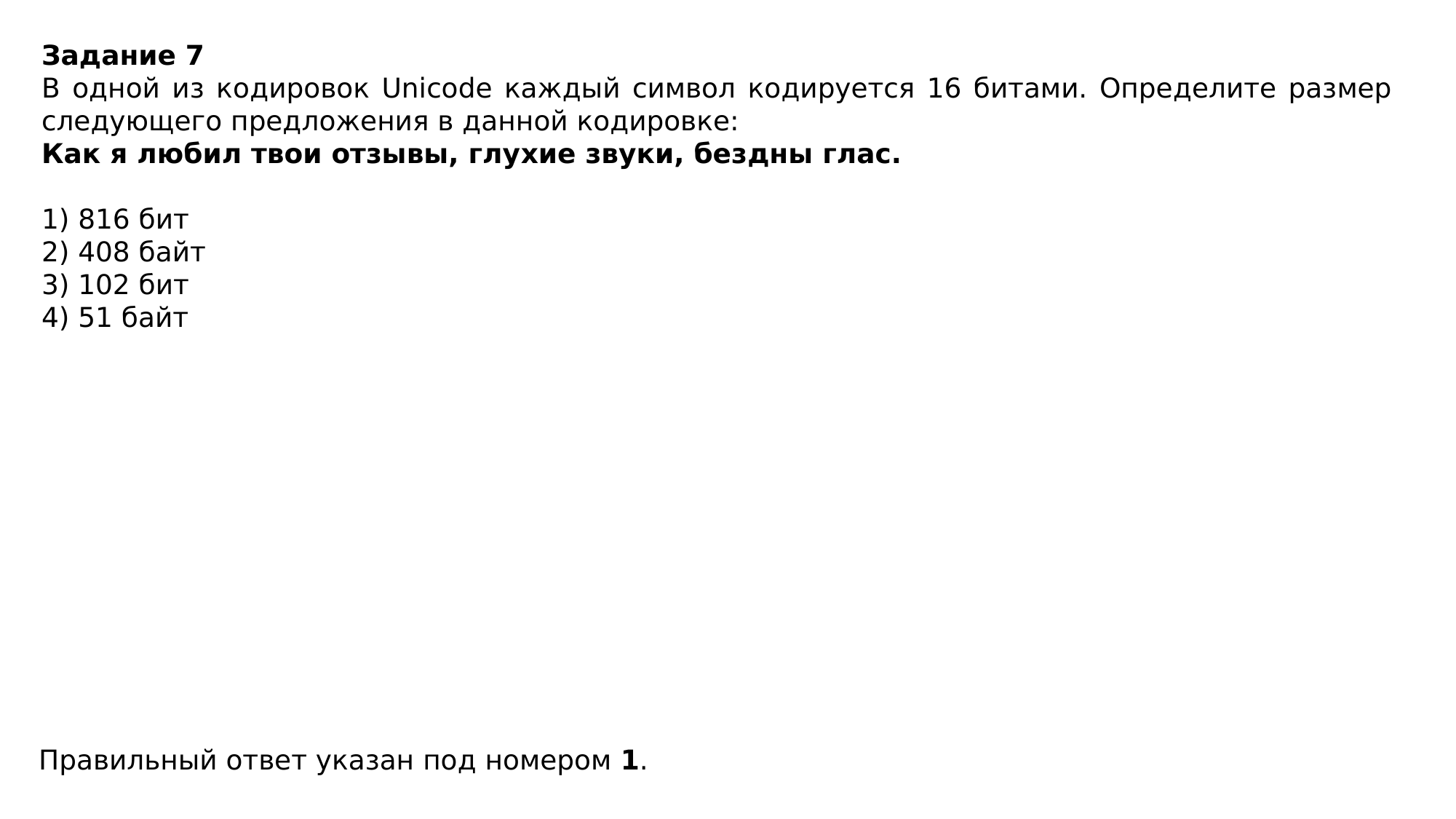

Задание 7
В одной из ко­ди­ро­вок Unicode каж­дый сим­вол ко­ди­ру­ет­ся 16 битами. Опре­де­ли­те раз­мер сле­ду­ю­ще­го пред­ло­же­ния в дан­ной кодировке:
Как я любил твои отзывы, глу­хие звуки, без­дны глас.

1) 816 бит
2) 408 байт
3) 102 бит
4) 51 байт
Правильный ответ указан под номером 1.